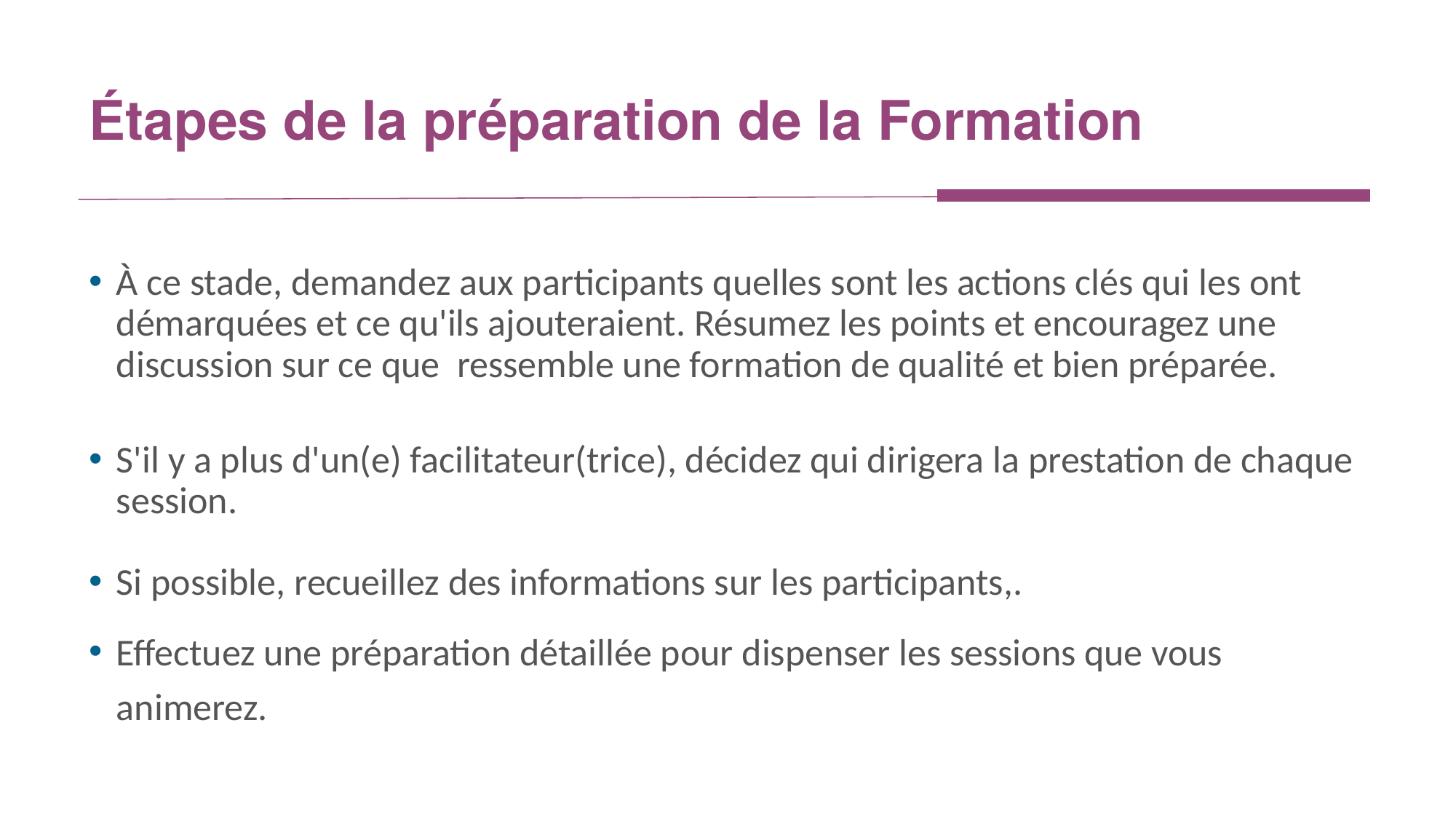

# Étapes de la préparation de la Formation
Pat I
À ce stade, demandez aux participants quelles sont les actions clés qui les ont  démarquées et ce qu'ils ajouteraient. Résumez les points et encouragez une discussion sur ce que  ressemble une formation de qualité et bien préparée.
S'il y a plus d'un(e) facilitateur(trice), décidez qui dirigera la prestation de chaque session.

Si possible, recueillez des informations sur les participants,.
Effectuez une préparation détaillée pour dispenser les sessions que vous animerez.